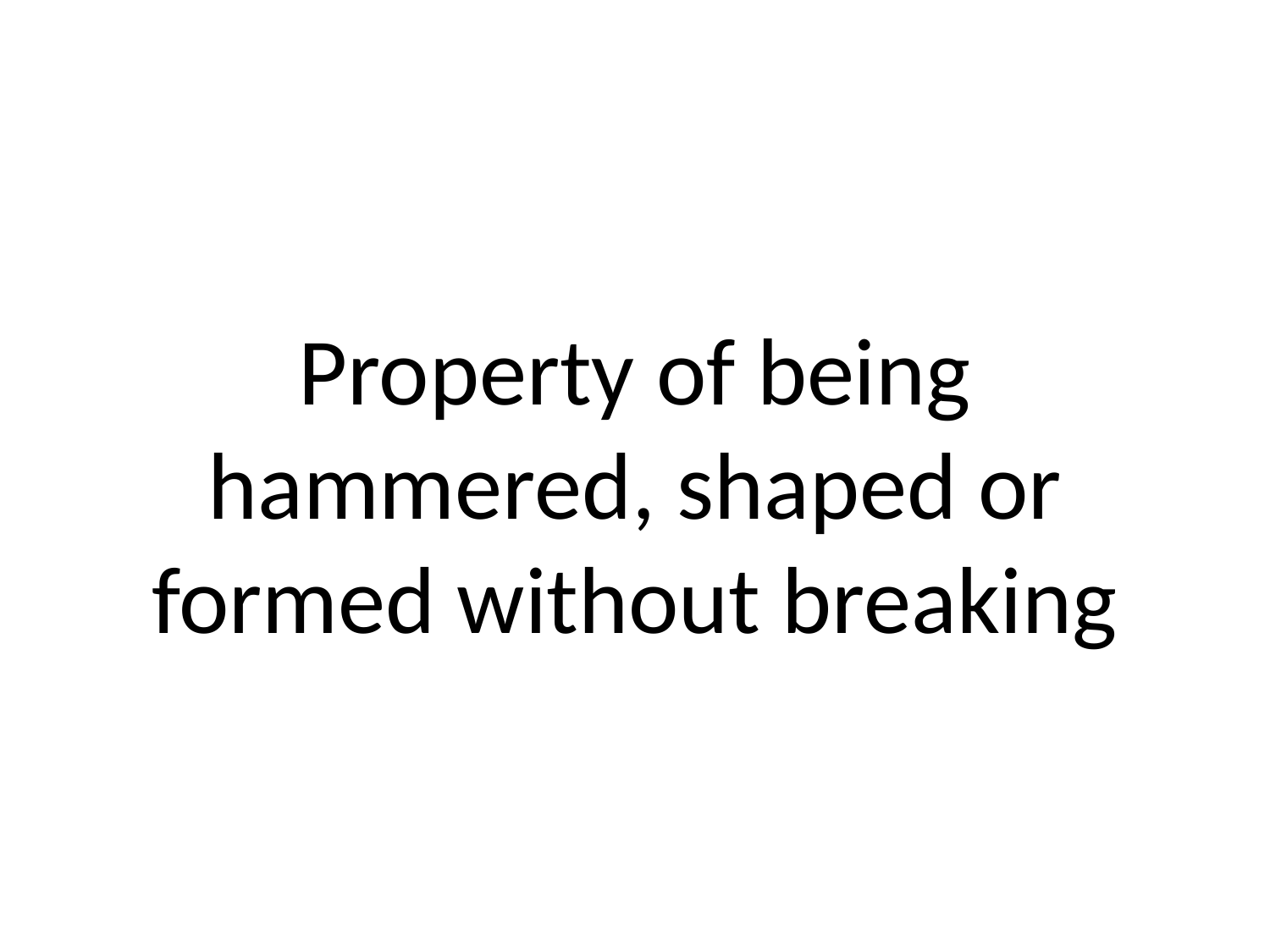

# Property of being hammered, shaped or formed without breaking